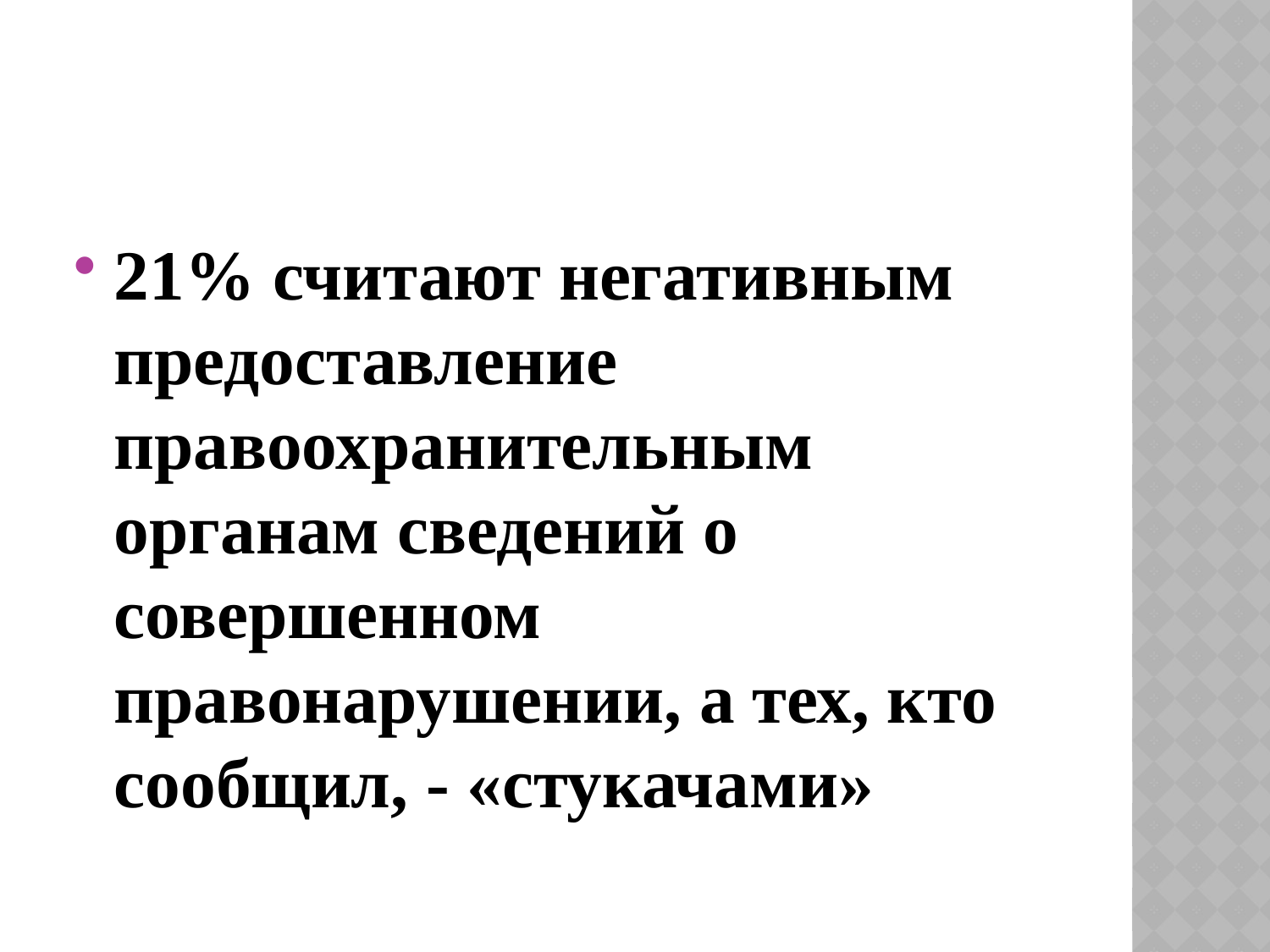

#
21% считают негативным предоставление правоохранительным органам сведений о совершенном правонарушении, а тех, кто сообщил, - «стукачами»